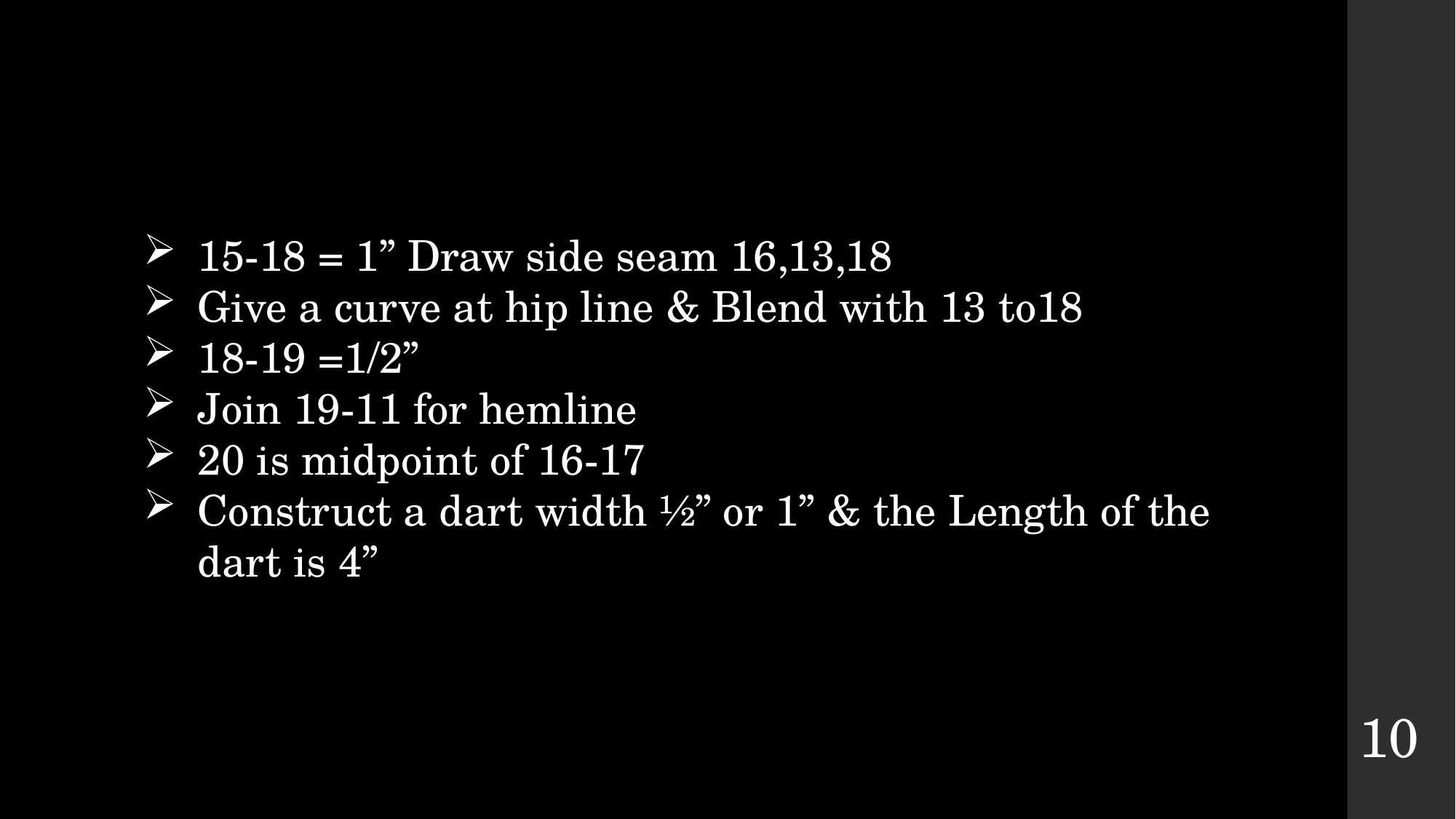

15-18 = 1” Draw side seam 16,13,18
Give a curve at hip line & Blend with 13 to18
18-19 =1/2”
Join 19-11 for hemline
20 is midpoint of 16-17
Construct a dart width ½” or 1” & the Length of the dart is 4”
10